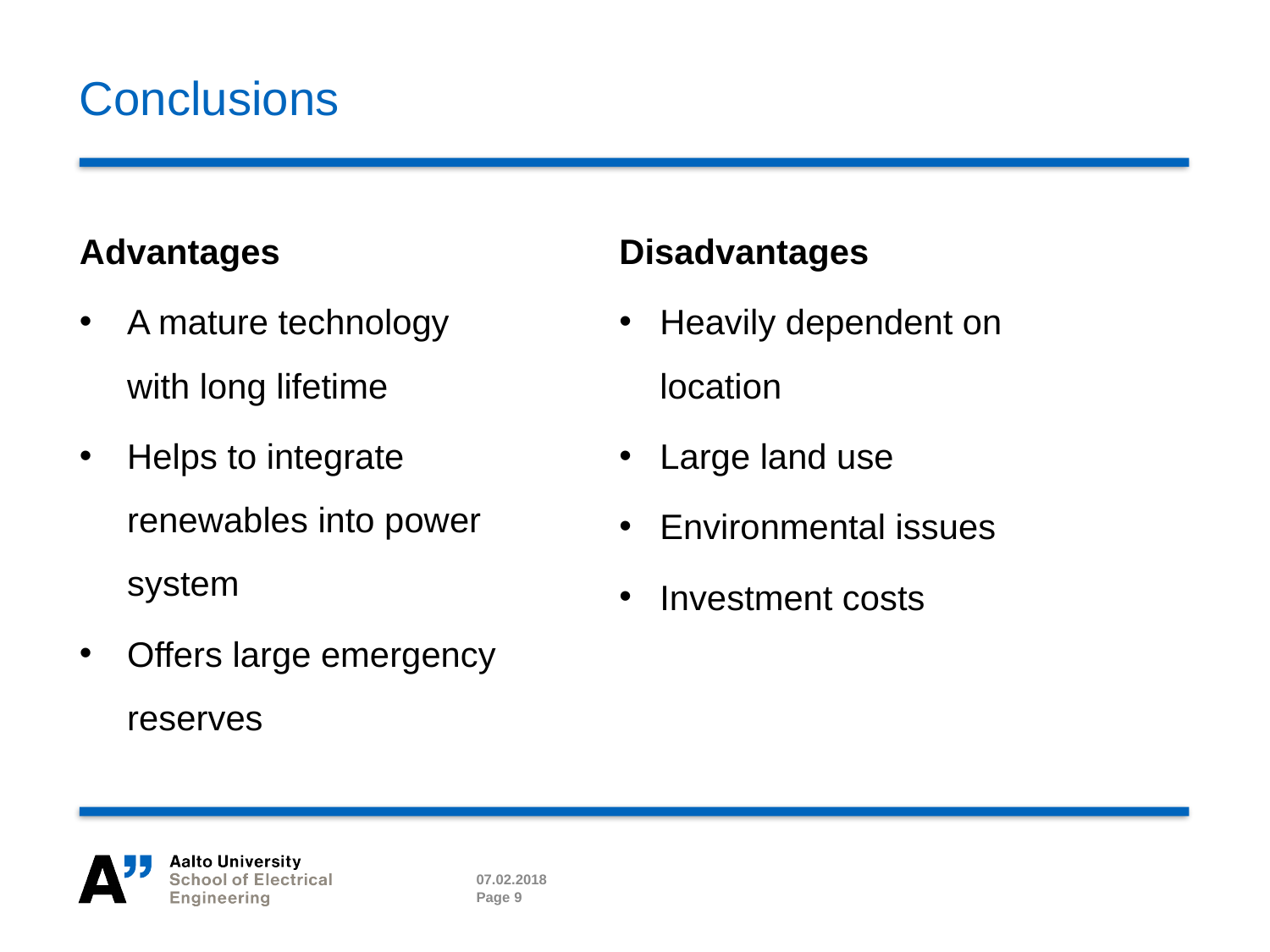

# Conclusions
Advantages
A mature technology with long lifetime
Helps to integrate renewables into power system
Offers large emergency reserves

Disadvantages
Heavily dependent on location
Large land use
Environmental issues
Investment costs

07.02.2018
Page 9